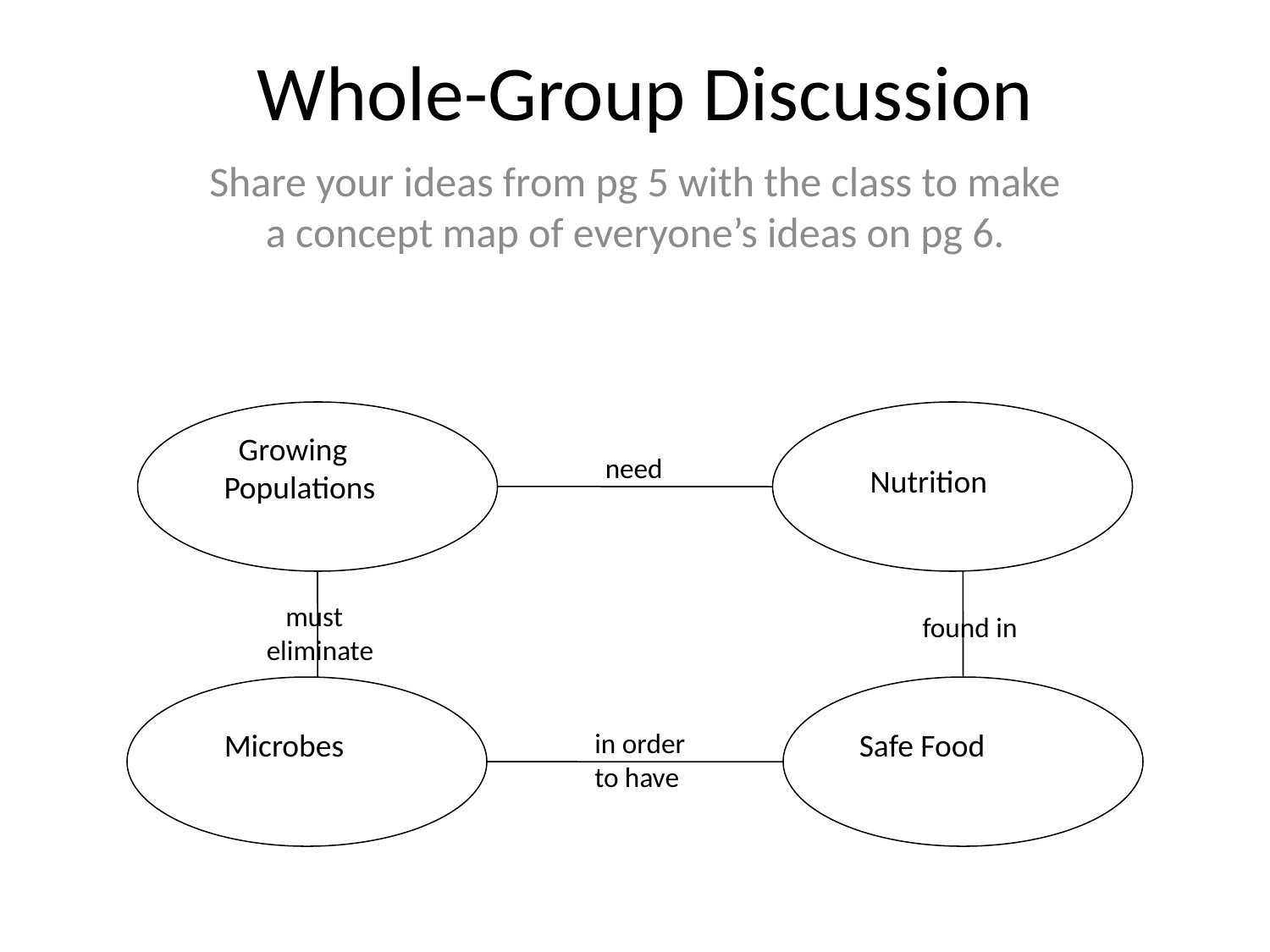

# Whole-Group Discussion
Share your ideas from pg 5 with the class to make a concept map of everyone’s ideas on pg 6.

  Growing Populations
need
   Nutrition

   must     eliminate
found in

Microbes
in order to have
Safe Food